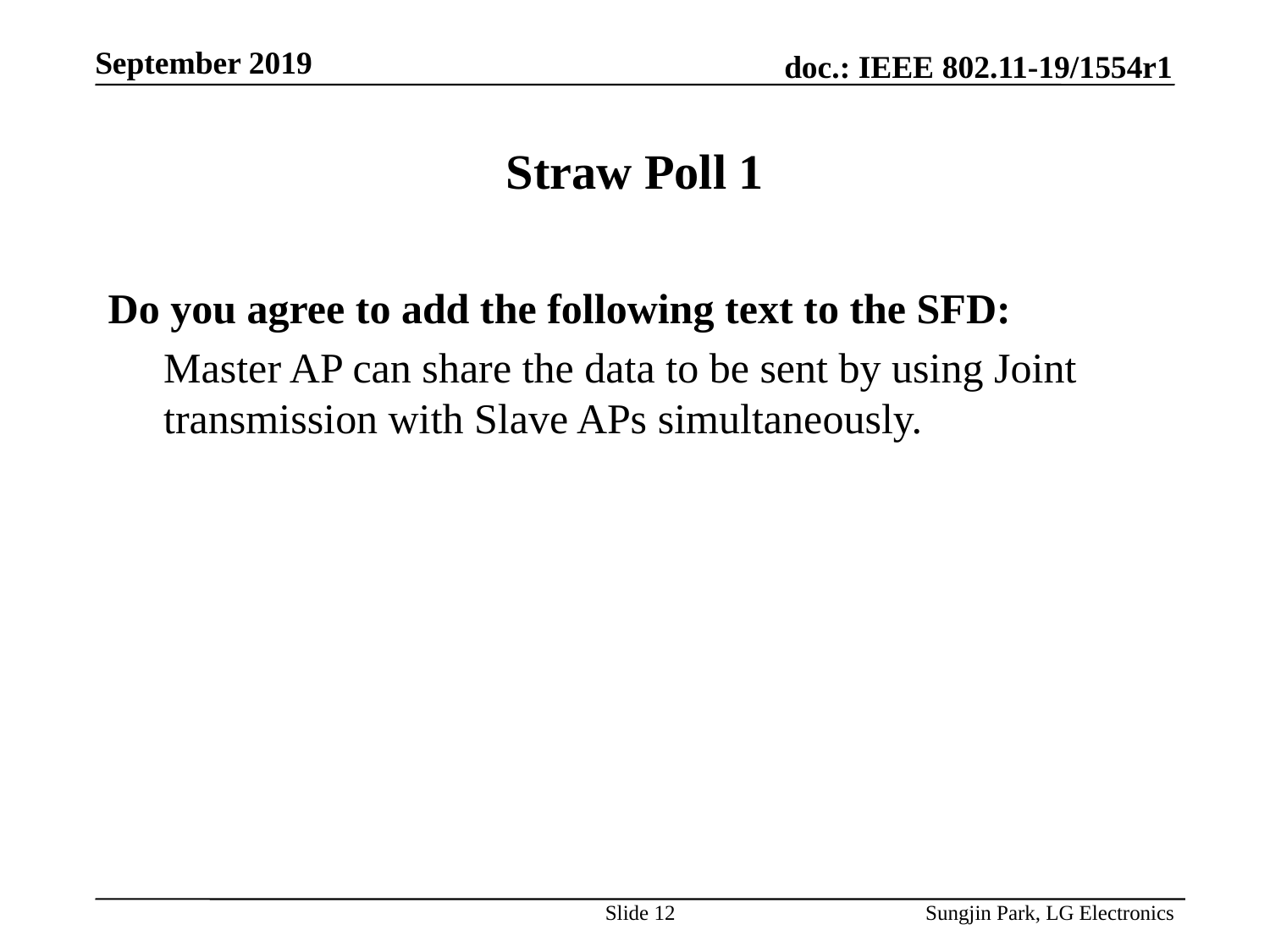

# Straw Poll 1
Do you agree to add the following text to the SFD:
Master AP can share the data to be sent by using Joint transmission with Slave APs simultaneously.

Slide 12